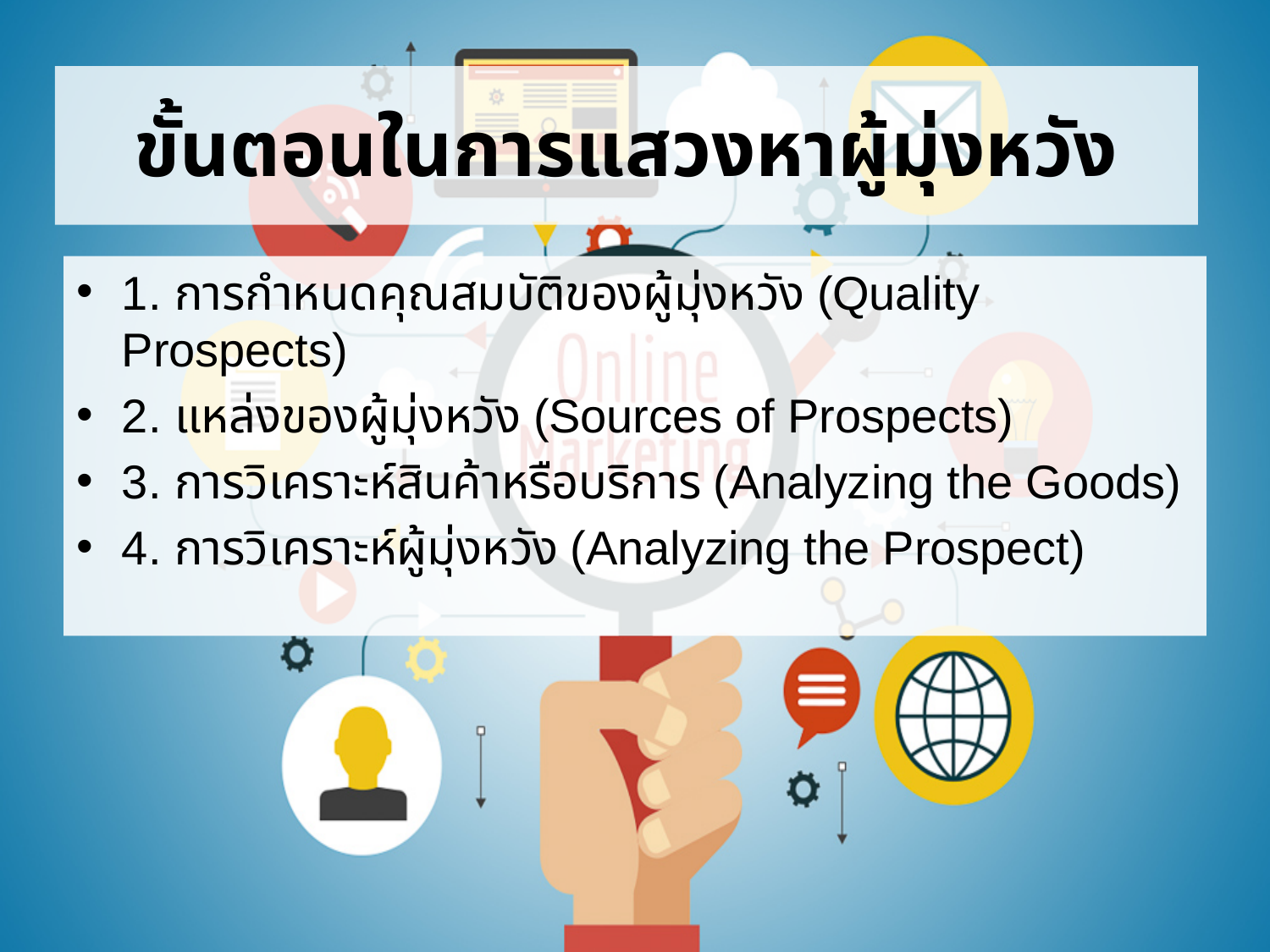

# ขั้นตอนในการแสวงหาผู้มุ่งหวัง
1. การกำหนดคุณสมบัติของผู้มุ่งหวัง (Quality Prospects)
2. แหล่งของผู้มุ่งหวัง (Sources of Prospects)
3. การวิเคราะห์สินค้าหรือบริการ (Analyzing the Goods)
4. การวิเคราะห์ผู้มุ่งหวัง (Analyzing the Prospect)